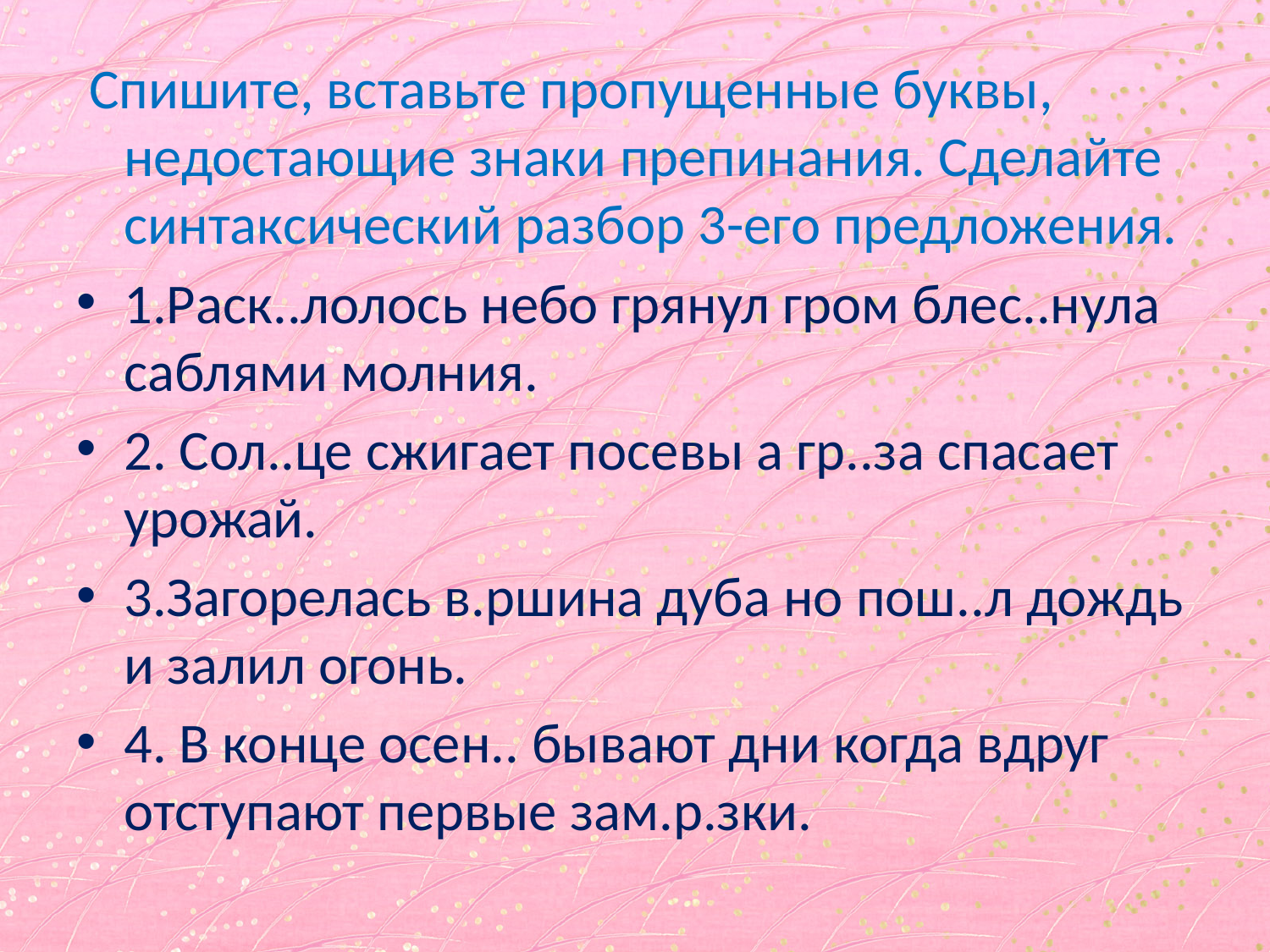

# Спишите,вставьте буквы, 3 предложение разобрать по членам предложения.
 Спишите, вставьте пропущенные буквы, недостающие знаки препинания. Сделайте синтаксический разбор 3-его предложения.
1.Раск..лолось небо грянул гром блес..нула саблями молния.
2. Сол..це сжигает посевы а гр..за спасает урожай.
3.Загорелась в.ршина дуба но пош..л дождь и залил огонь.
4. В конце осен.. бывают дни когда вдруг отступают первые зам.р.зки.